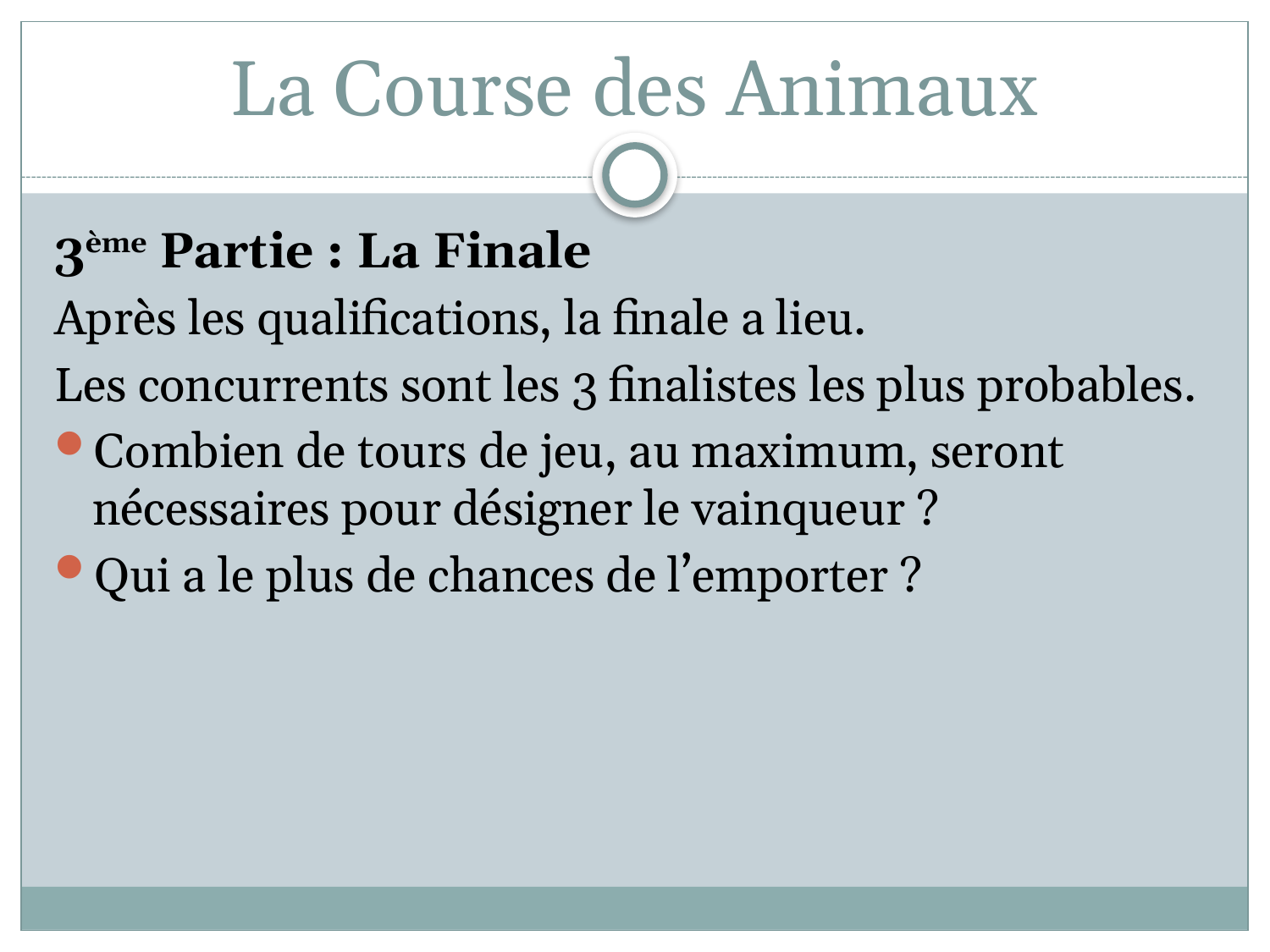

# La Course des Animaux
3ème Partie : La Finale
Après les qualifications, la finale a lieu.
Les concurrents sont les 3 finalistes les plus probables.
Combien de tours de jeu, au maximum, seront nécessaires pour désigner le vainqueur ?
Qui a le plus de chances de l’emporter ?